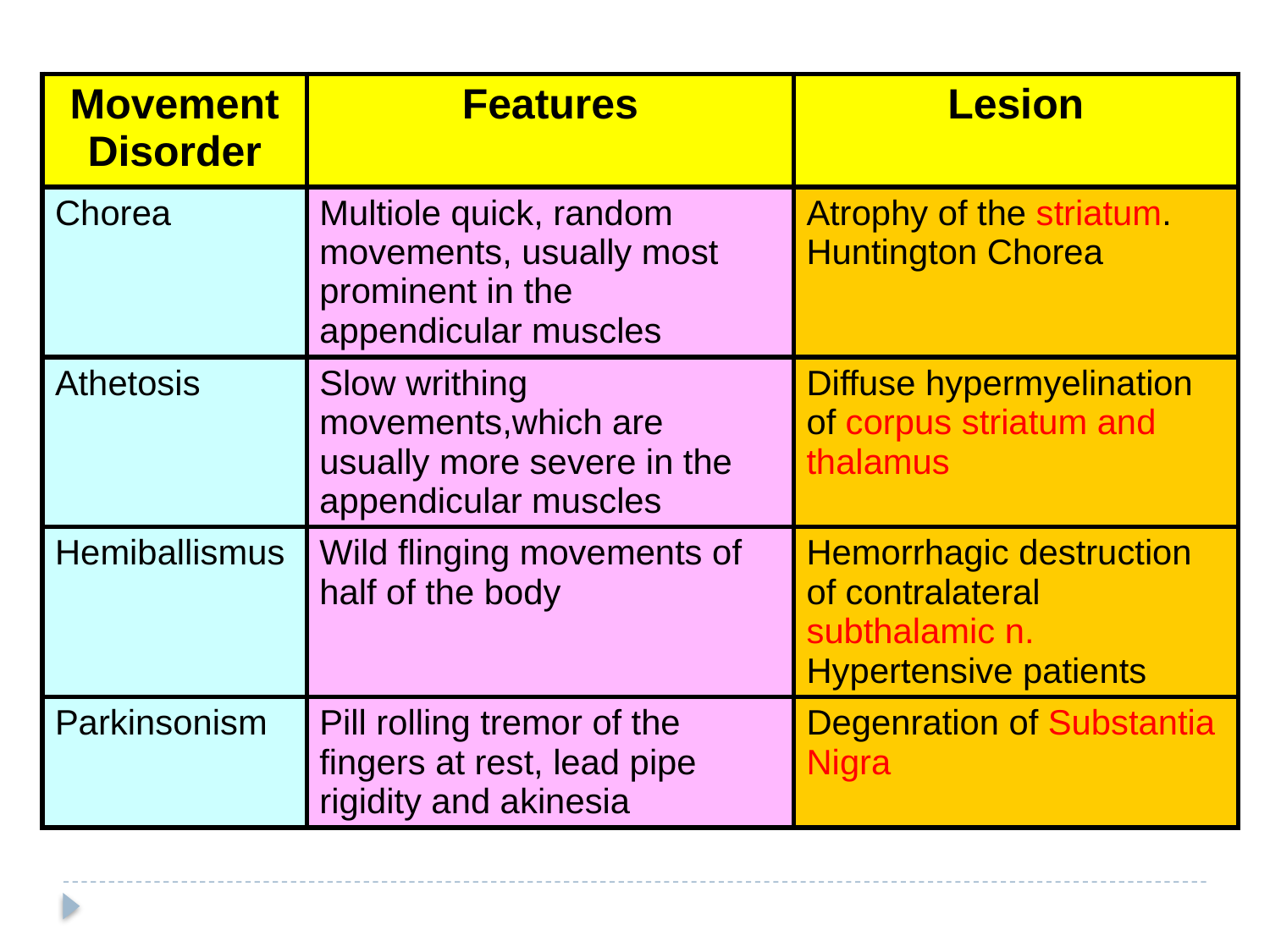

| Movement Disorder | Features | Lesion |
| --- | --- | --- |
| Chorea | Multiole quick, random movements, usually most prominent in the appendicular muscles | Atrophy of the striatum. Huntington Chorea |
| Athetosis | Slow writhing movements,which are usually more severe in the appendicular muscles | Diffuse hypermyelination of corpus striatum and thalamus |
| Hemiballismus | Wild flinging movements of half of the body | Hemorrhagic destruction of contralateral subthalamic n. Hypertensive patients |
| Parkinsonism | Pill rolling tremor of the fingers at rest, lead pipe rigidity and akinesia | Degenration of Substantia Nigra |